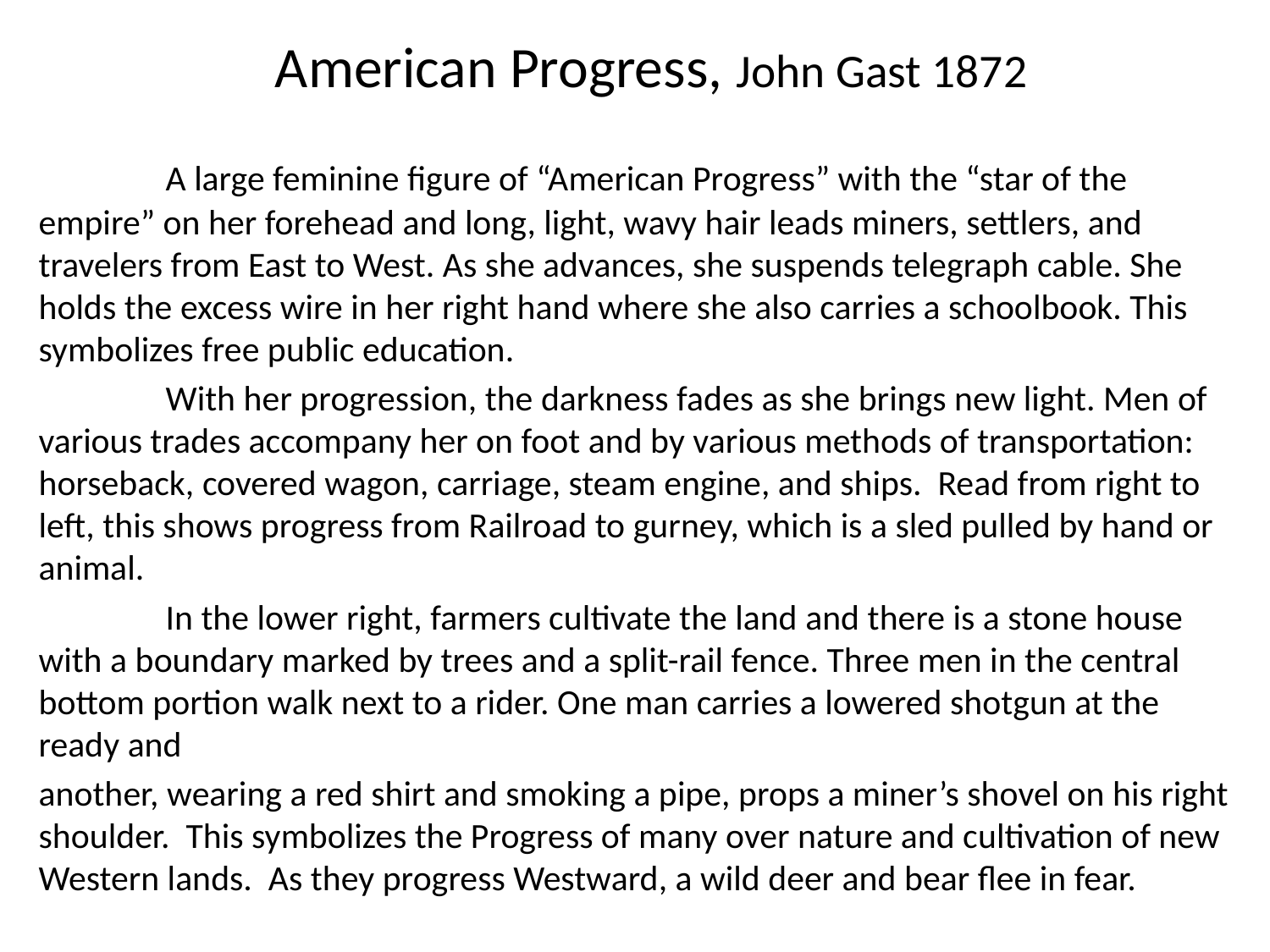

# American Progress, John Gast 1872
	A large feminine figure of “American Progress” with the “star of the empire” on her forehead and long, light, wavy hair leads miners, settlers, and travelers from East to West. As she advances, she suspends telegraph cable. She holds the excess wire in her right hand where she also carries a schoolbook. This symbolizes free public education.
	With her progression, the darkness fades as she brings new light. Men of various trades accompany her on foot and by various methods of transportation: horseback, covered wagon, carriage, steam engine, and ships.  Read from right to left, this shows progress from Railroad to gurney, which is a sled pulled by hand or animal.
	In the lower right, farmers cultivate the land and there is a stone house with a boundary marked by trees and a split-rail fence. Three men in the central bottom portion walk next to a rider. One man carries a lowered shotgun at the ready and
another, wearing a red shirt and smoking a pipe, props a miner’s shovel on his right shoulder.  This symbolizes the Progress of many over nature and cultivation of new Western lands.  As they progress Westward, a wild deer and bear flee in fear.